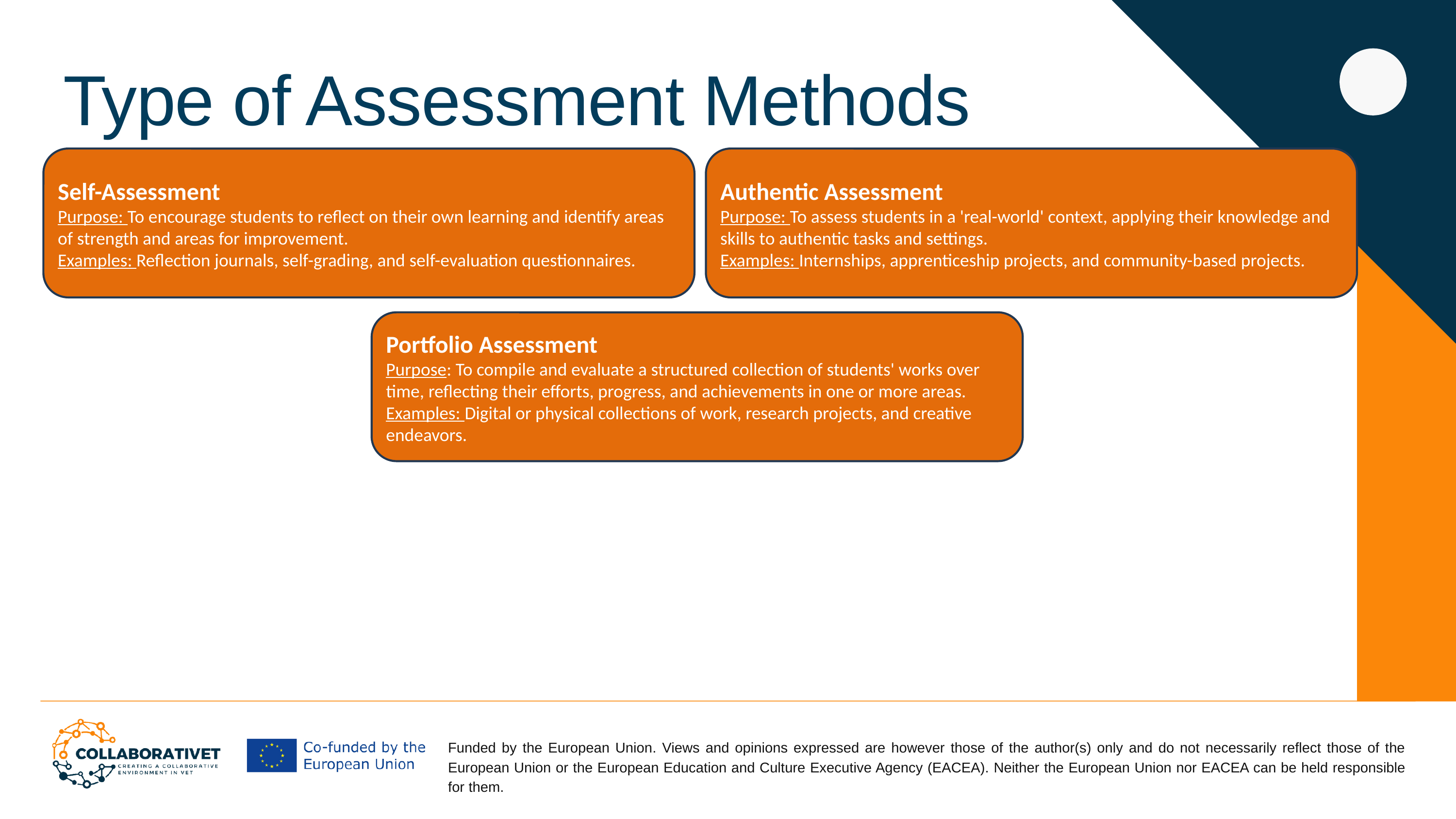

Type of Assessment Methods
Authentic Assessment
Purpose: To assess students in a 'real-world' context, applying their knowledge and skills to authentic tasks and settings.
Examples: Internships, apprenticeship projects, and community-based projects.
Self-Assessment
Purpose: To encourage students to reflect on their own learning and identify areas of strength and areas for improvement.
Examples: Reflection journals, self-grading, and self-evaluation questionnaires.
Portfolio Assessment
Purpose: To compile and evaluate a structured collection of students' works over time, reflecting their efforts, progress, and achievements in one or more areas.
Examples: Digital or physical collections of work, research projects, and creative endeavors.

Funded by the European Union. Views and opinions expressed are however those of the author(s) only and do not necessarily reflect those of the European Union or the European Education and Culture Executive Agency (EACEA). Neither the European Union nor EACEA can be held responsible for them.